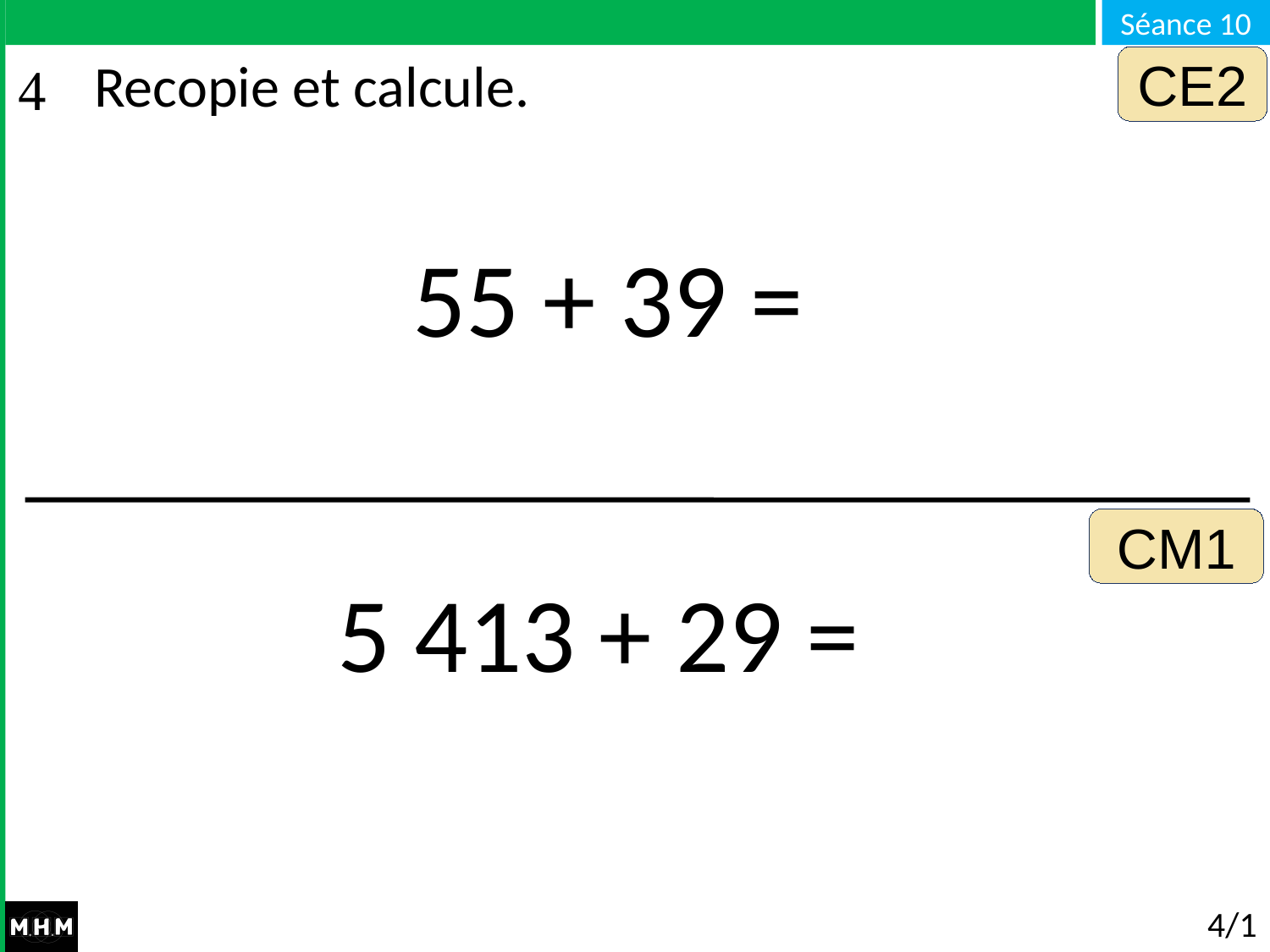

CE2
# Recopie et calcule.
55 + 39 =

CM1
5 413 + 29 =
4/10